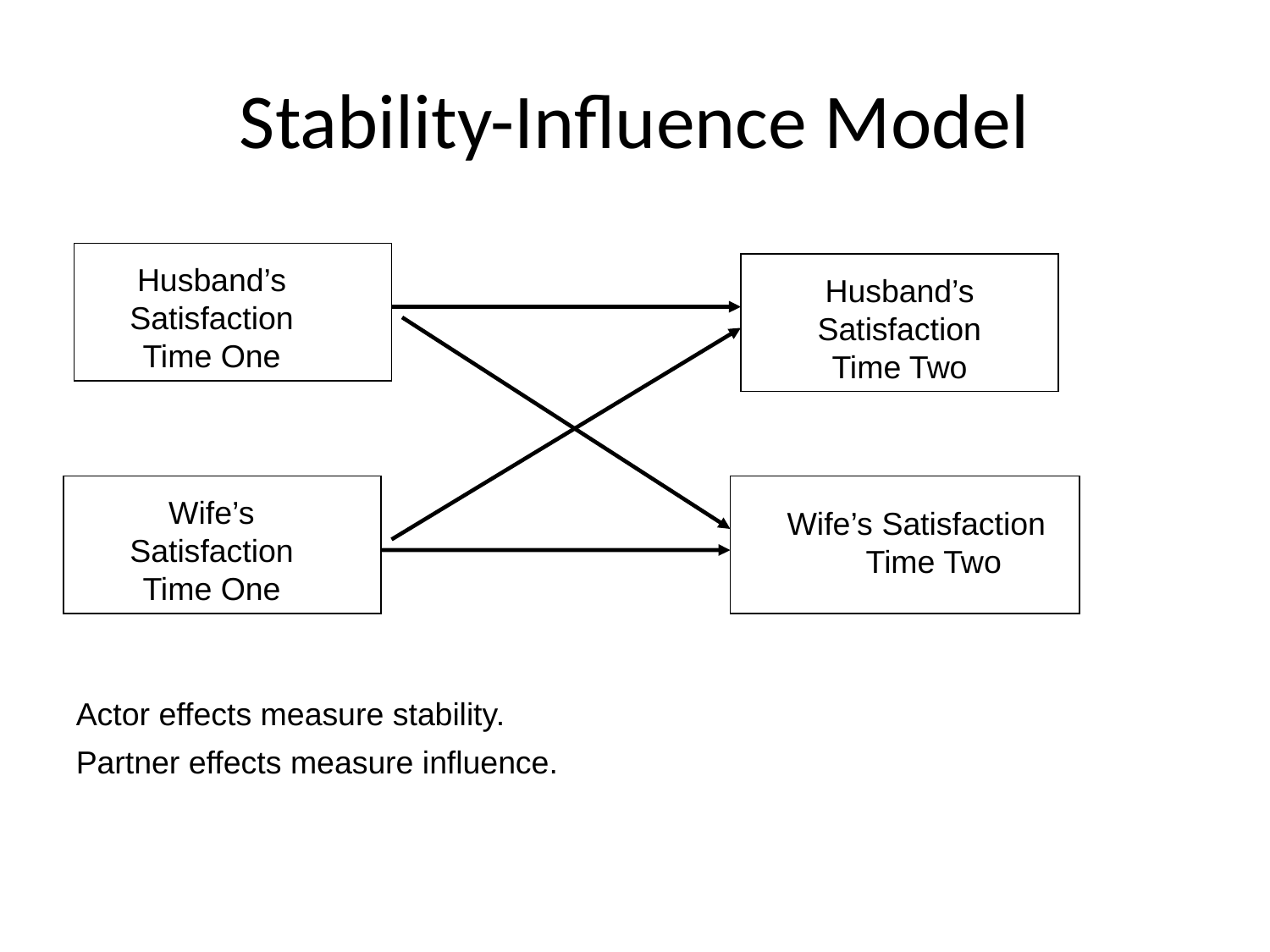

# Stability-Influence Model

Husband’s Satisfaction Time One

Husband’s Satisfaction Time Two

Wife’s Satisfaction Time One
Wife’s Satisfaction     Time Two

Actor effects measure stability.
Partner effects measure influence.